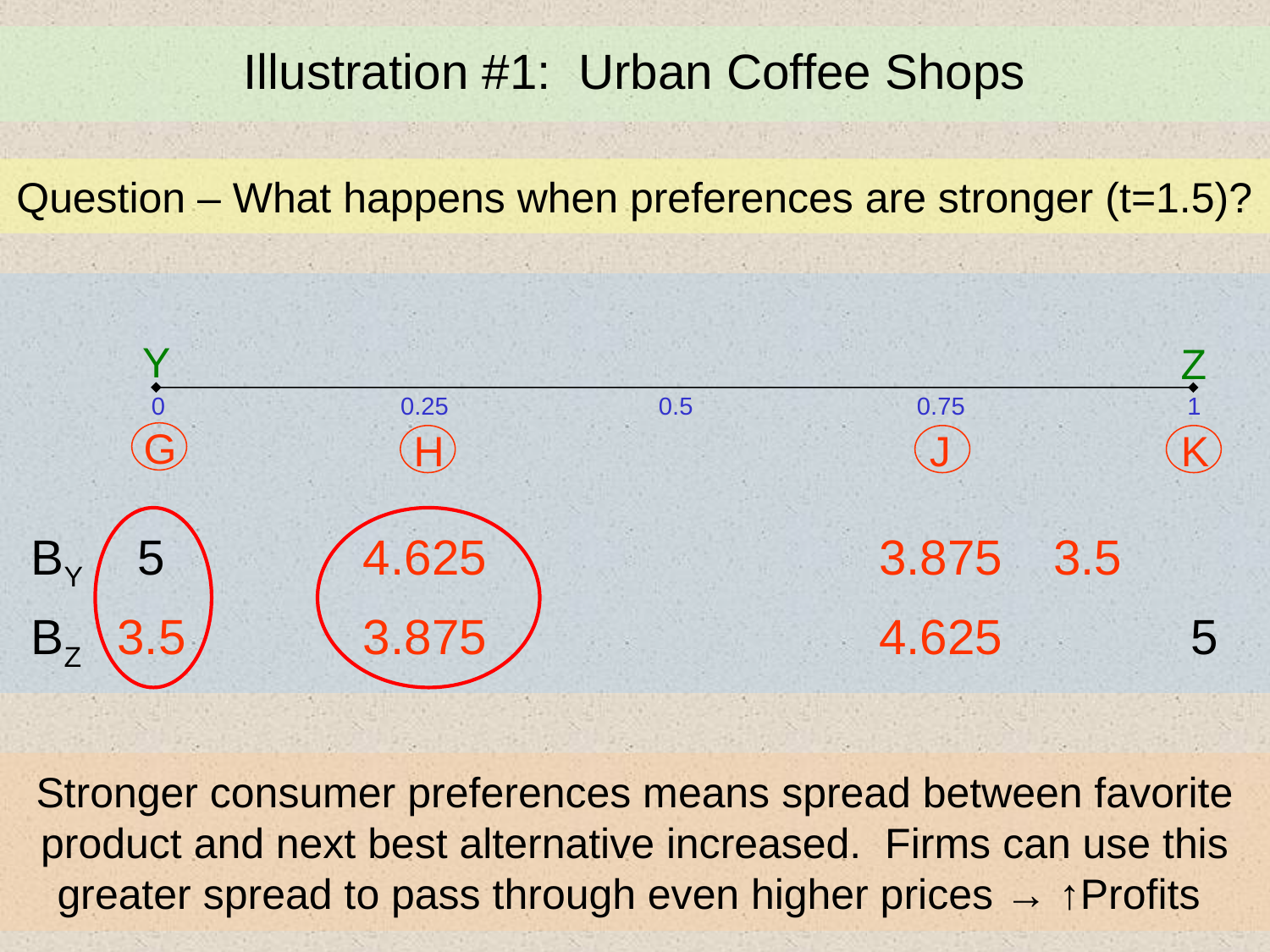

Illustration #1:  Urban Coffee Shops
Question – What happens when preferences are stronger (t=1.5)?

Y
Z
0
0.25
0.5
0.75
1

G
H
J
K

| BY | 5 | 4.625 |  | 3.875 | 3.5 |
| --- | --- | --- | --- | --- | --- |
| BZ | 3.5 | 3.875 |  | 4.625 | 5 |
Stronger consumer preferences means spread between favorite
product and next best alternative increased.  Firms can use this
greater spread to pass through even higher prices → ↑Profits